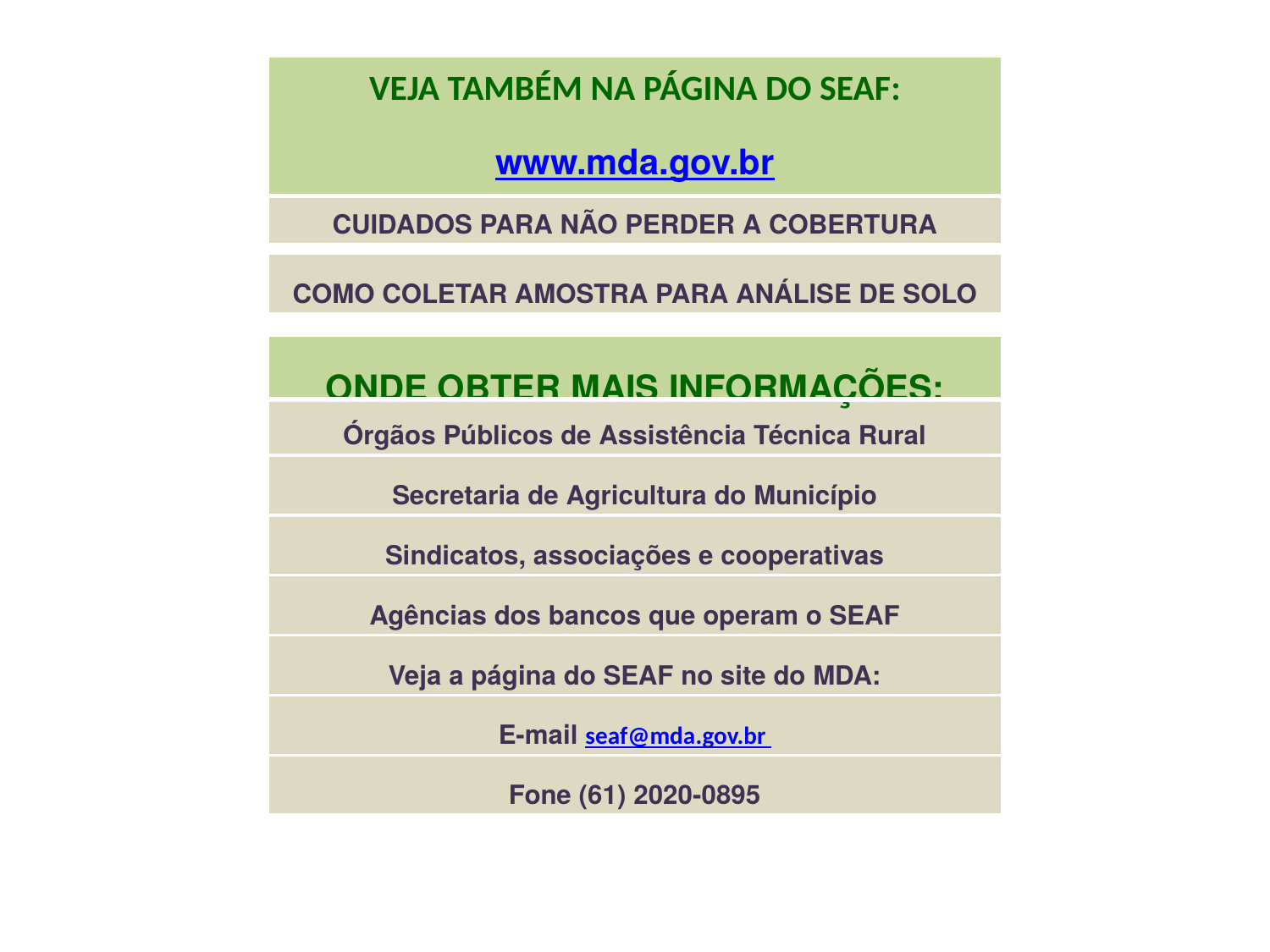

| VEJA TAMBÉM NA PÁGINA DO SEAF: www.mda.gov.br |
| --- |
SEGURO DA AGRICULTURA FAMILIAR
| CUIDADOS PARA NÃO PERDER A COBERTURA |
| --- |
| COMO COLETAR AMOSTRA PARA ANÁLISE DE SOLO |
| --- |
| ONDE OBTER MAIS INFORMAÇÕES: |
| --- |
| Órgãos Públicos de Assistência Técnica Rural |
| --- |
ONDE OBTER MAIS INFORMAÇÕES
| Secretaria de Agricultura do Município |
| --- |
| Sindicatos, associações e cooperativas |
| --- |
| Agências dos bancos que operam o SEAF |
| --- |
| Veja a página do SEAF no site do MDA: |
| --- |
| E-mail seaf@mda.gov.br |
| --- |
| Fone (61) 2020-0895 |
| --- |
Secretaria da
Agricultura Familiar